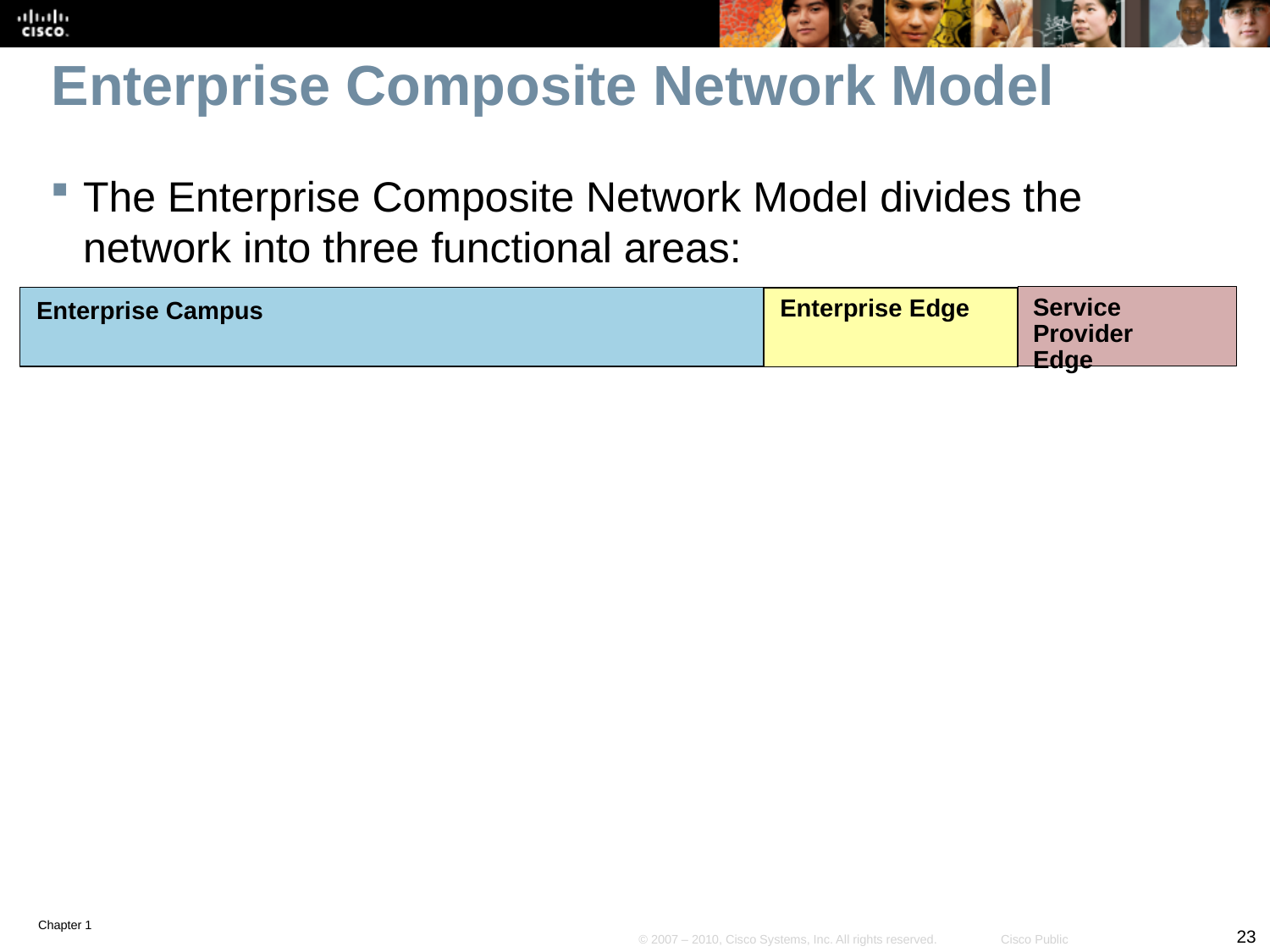

# Enterprise Composite Network Model
The Enterprise Composite Network Model divides the network into three functional areas:

Service Provider Edge
Enterprise Edge
Enterprise Campus